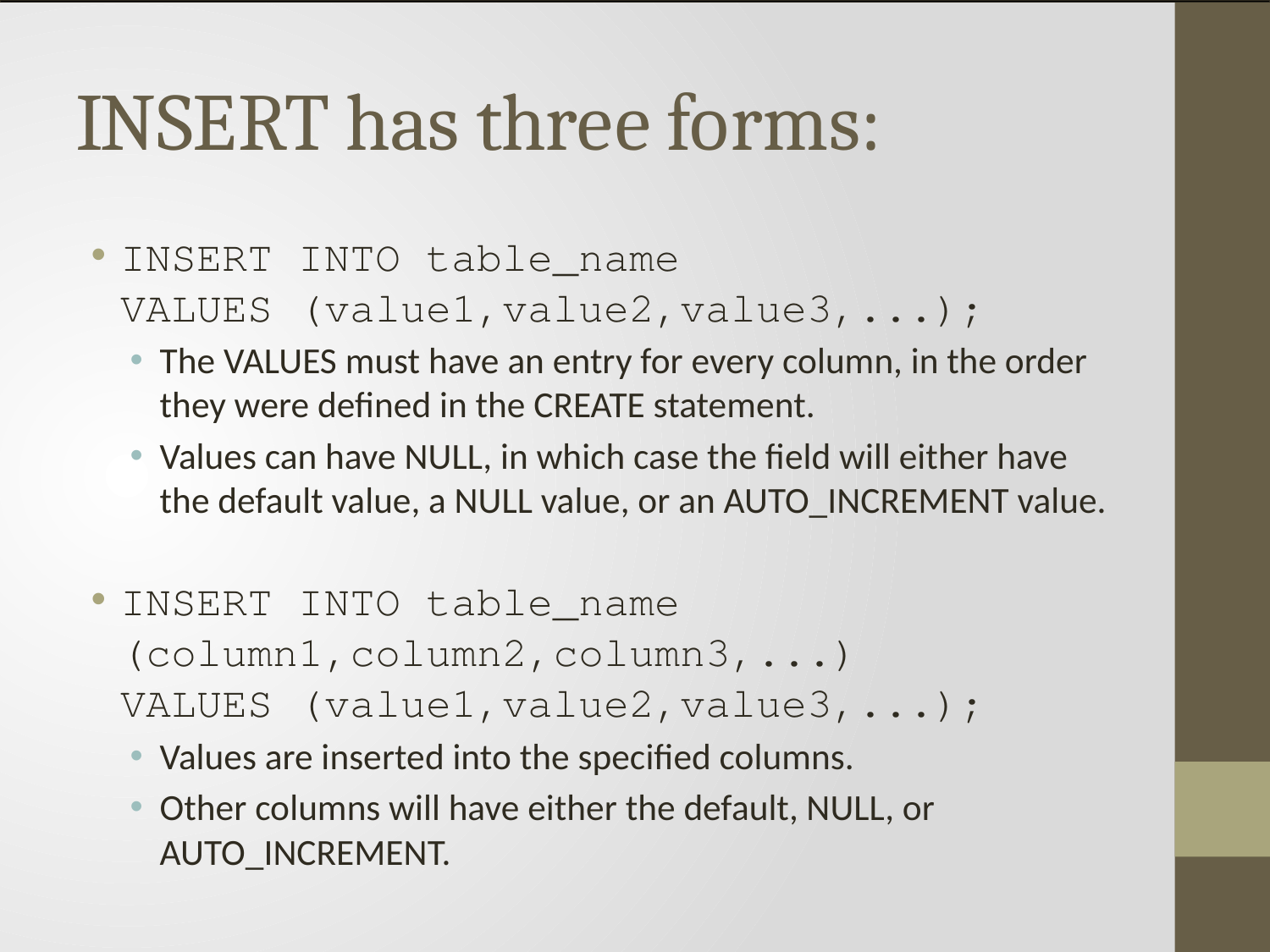

# INSERT has three forms:
INSERT INTO table_name
VALUES (value1,value2,value3,...);
The VALUES must have an entry for every column, in the order they were defined in the CREATE statement.
Values can have NULL, in which case the field will either have the default value, a NULL value, or an AUTO_INCREMENT value.
INSERT INTO table_name (column1,column2,column3,...)
VALUES (value1,value2,value3,...);
Values are inserted into the specified columns.
Other columns will have either the default, NULL, or AUTO_INCREMENT.